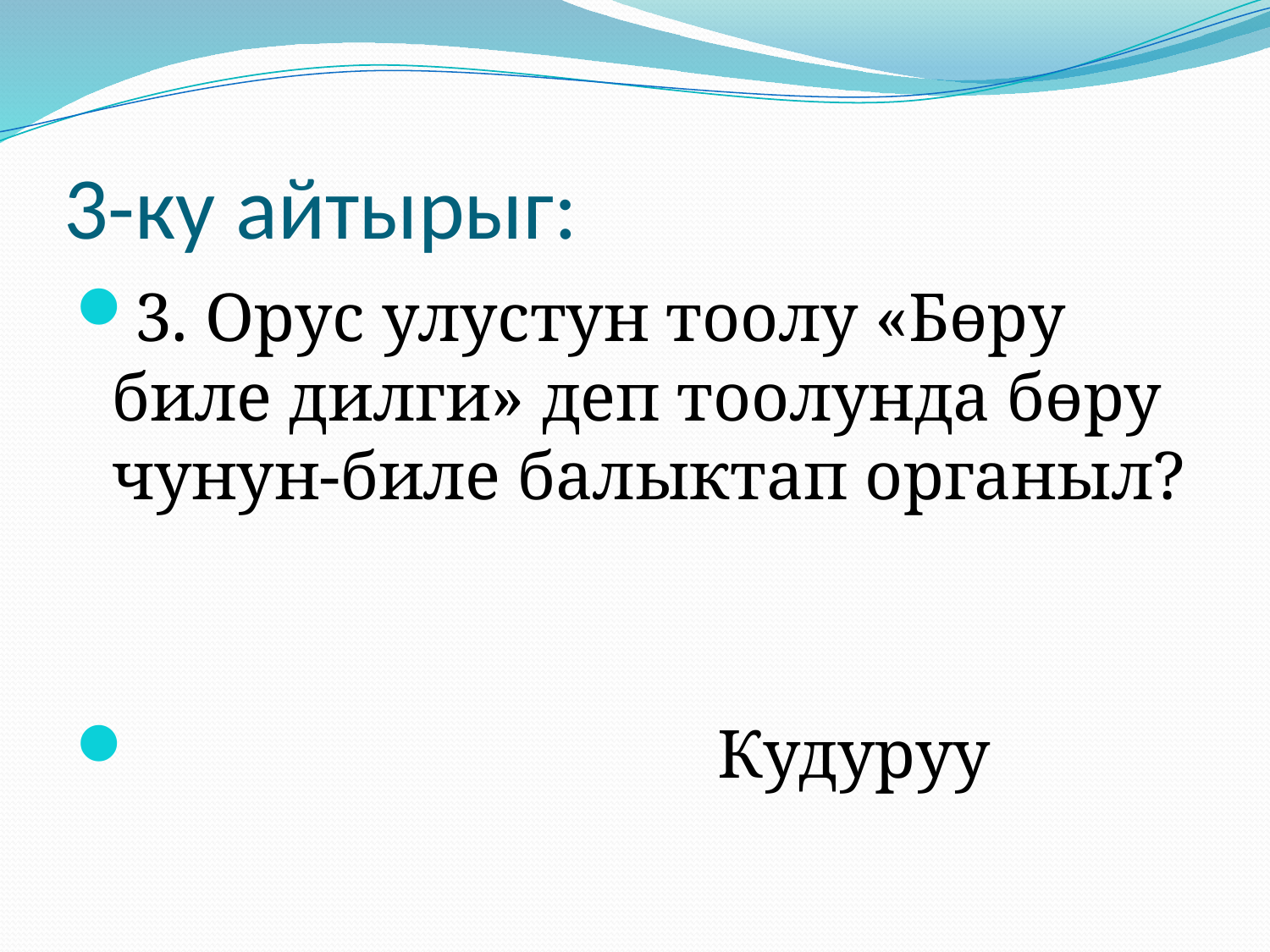

# 3-ку айтырыг:
3. Орус улустун тоолу «Бөру биле дилги» деп тоолунда бөру чунун-биле балыктап органыл?

                                  Кудуруу